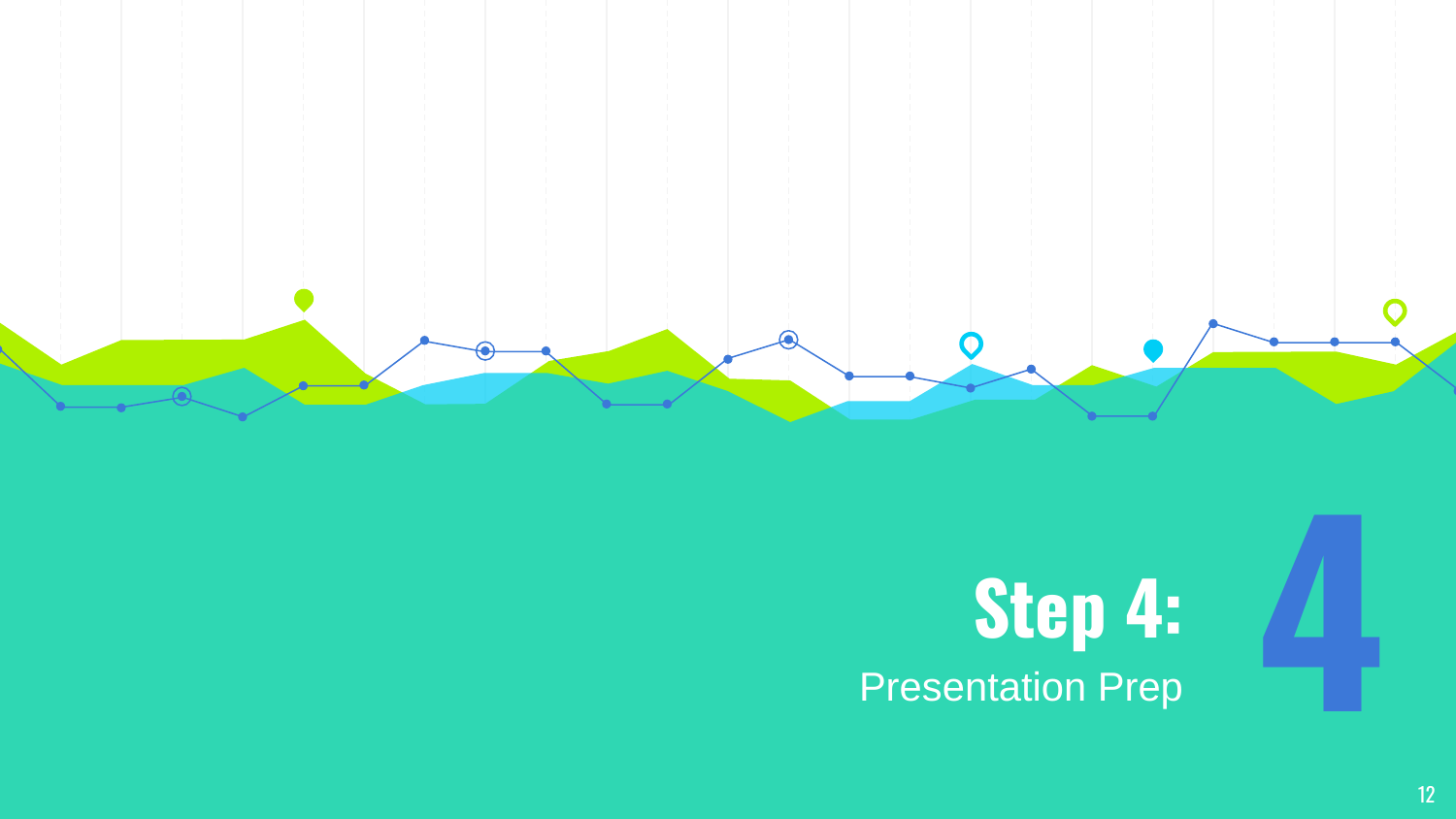

# Step 4:
4
Presentation Prep
12